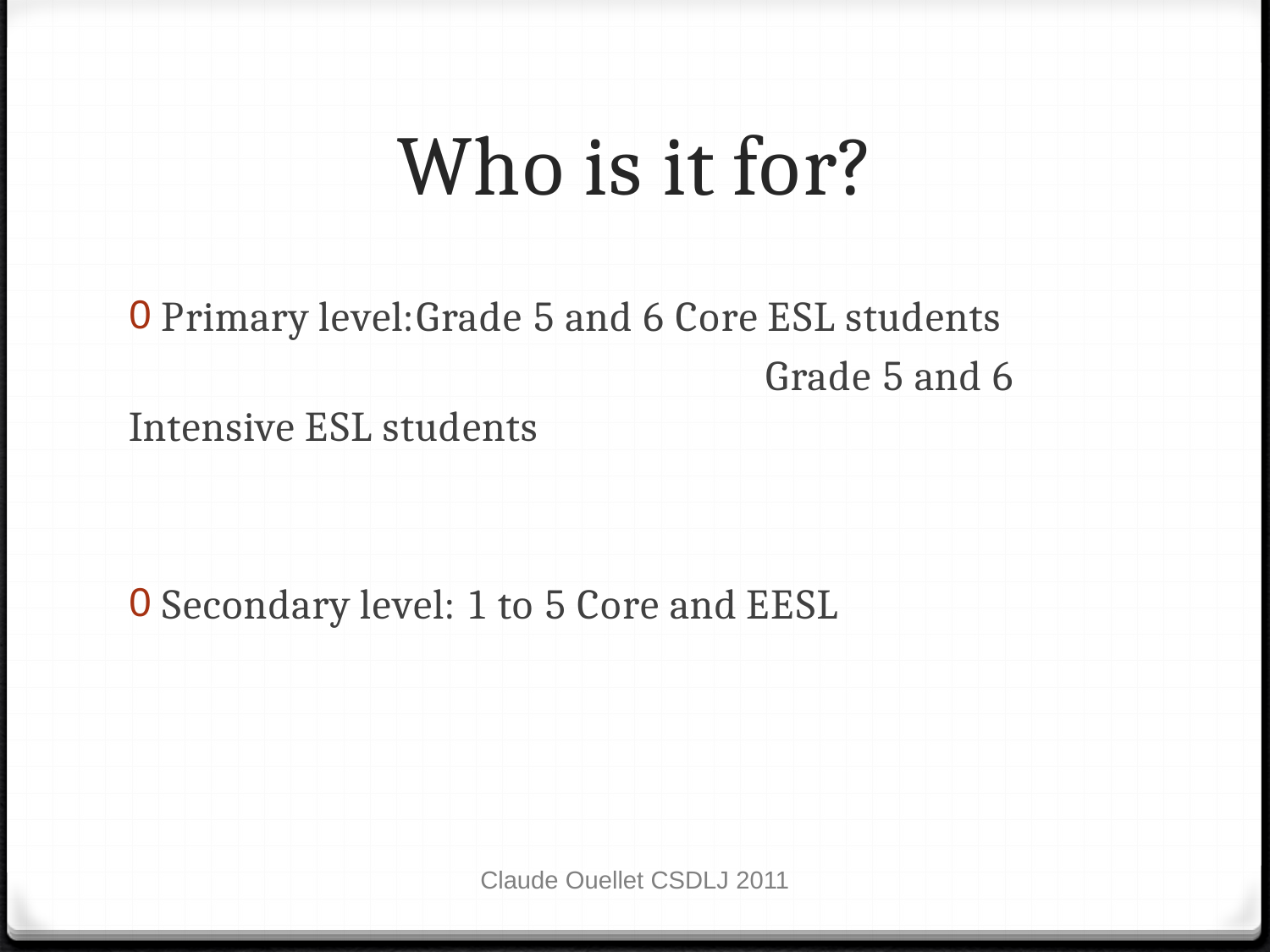

# Who is it for?
Primary level:	Grade 5 and 6 Core ESL students
					Grade 5 and 6 Intensive ESL students

Secondary level: 1 to 5 Core and EESL

Claude Ouellet CSDLJ 2011